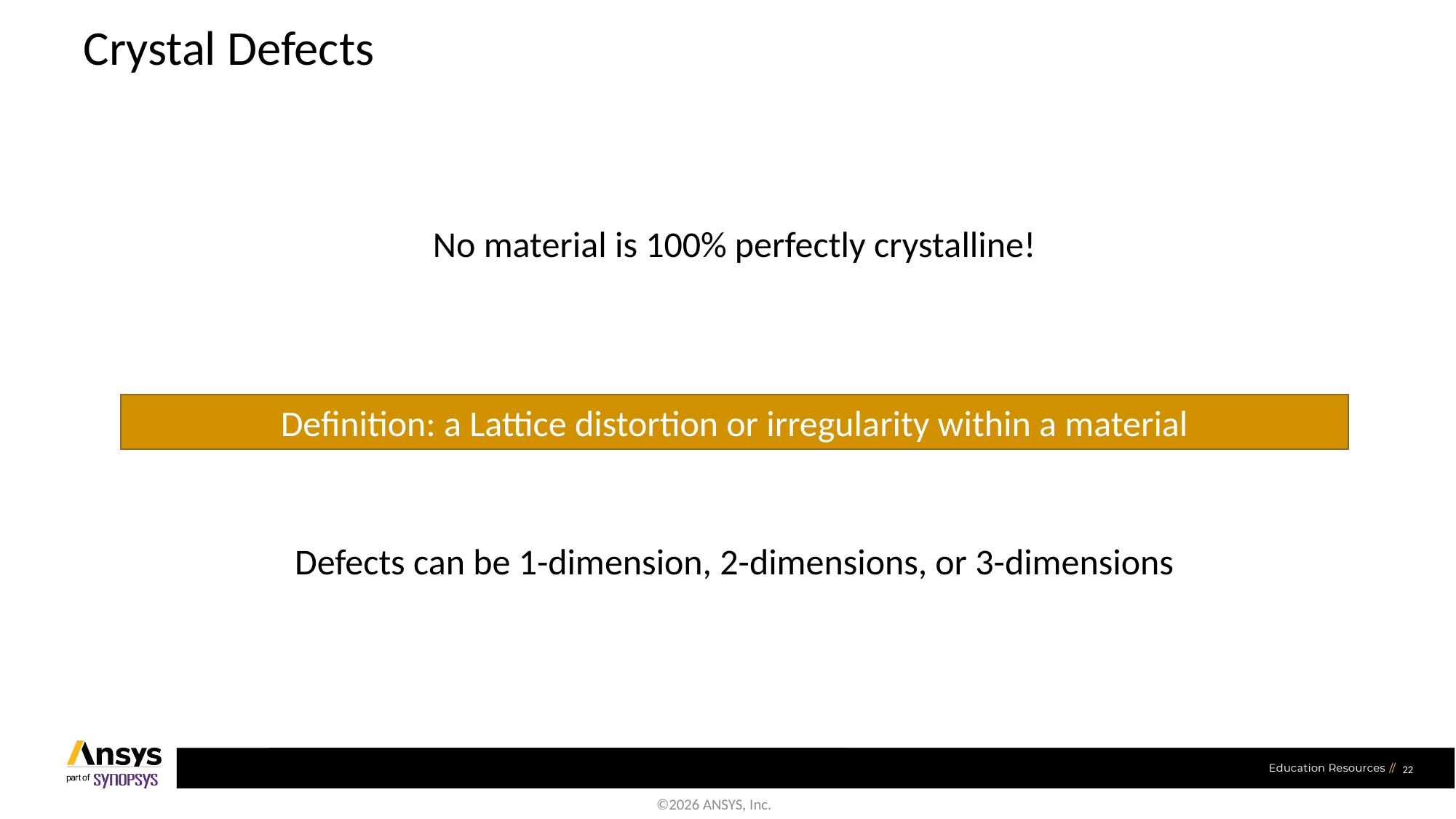

# Crystal Defects
No material is 100% perfectly crystalline!
Definition: a Lattice distortion or irregularity within a material
Defects can be 1-dimension, 2-dimensions, or 3-dimensions
22